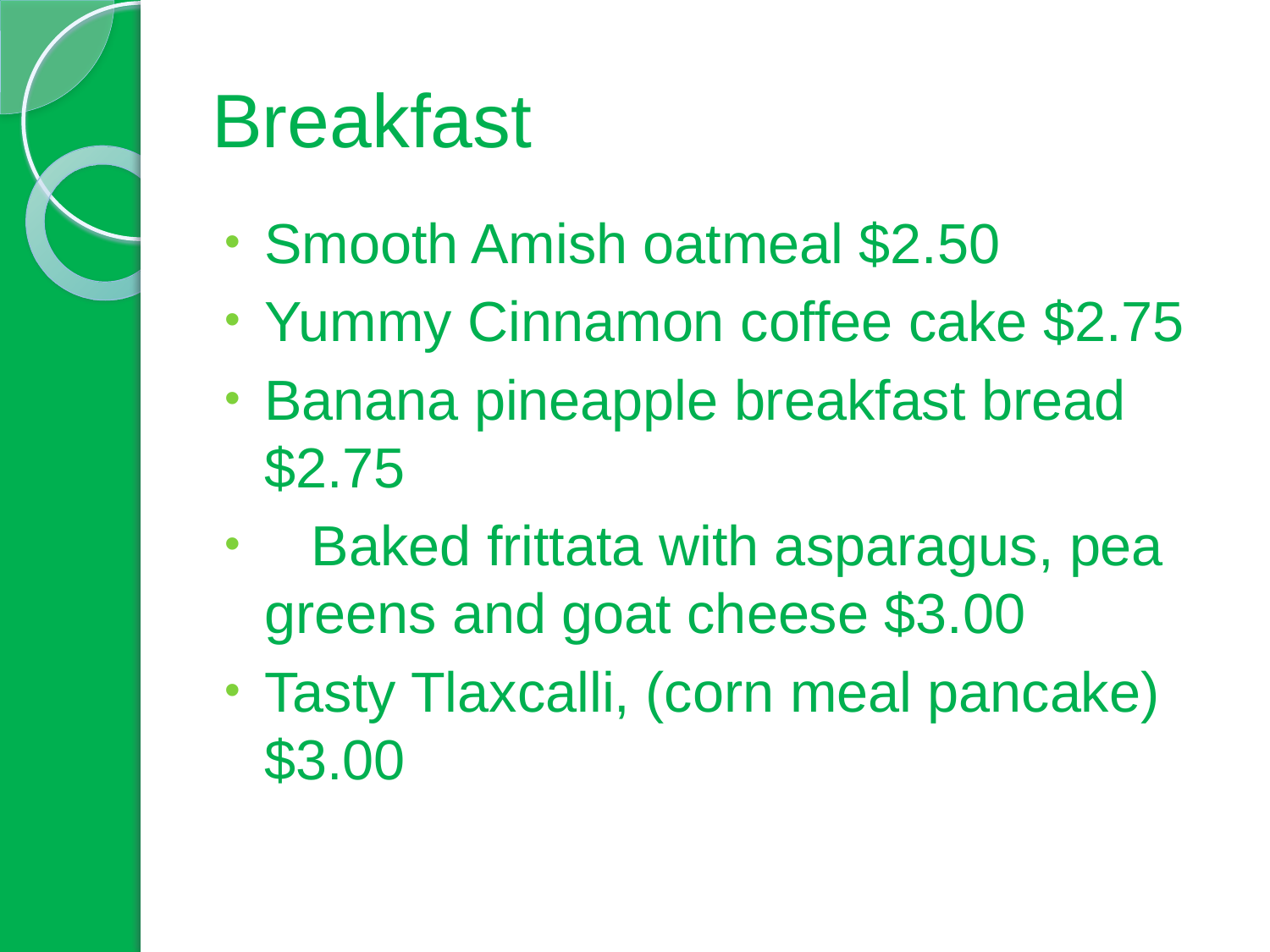

# Breakfast
Smooth Amish oatmeal $2.50
Yummy Cinnamon coffee cake $2.75
Banana pineapple breakfast bread $2.75
   Baked frittata with asparagus, pea greens and goat cheese $3.00
Tasty Tlaxcalli, (corn meal pancake) $3.00